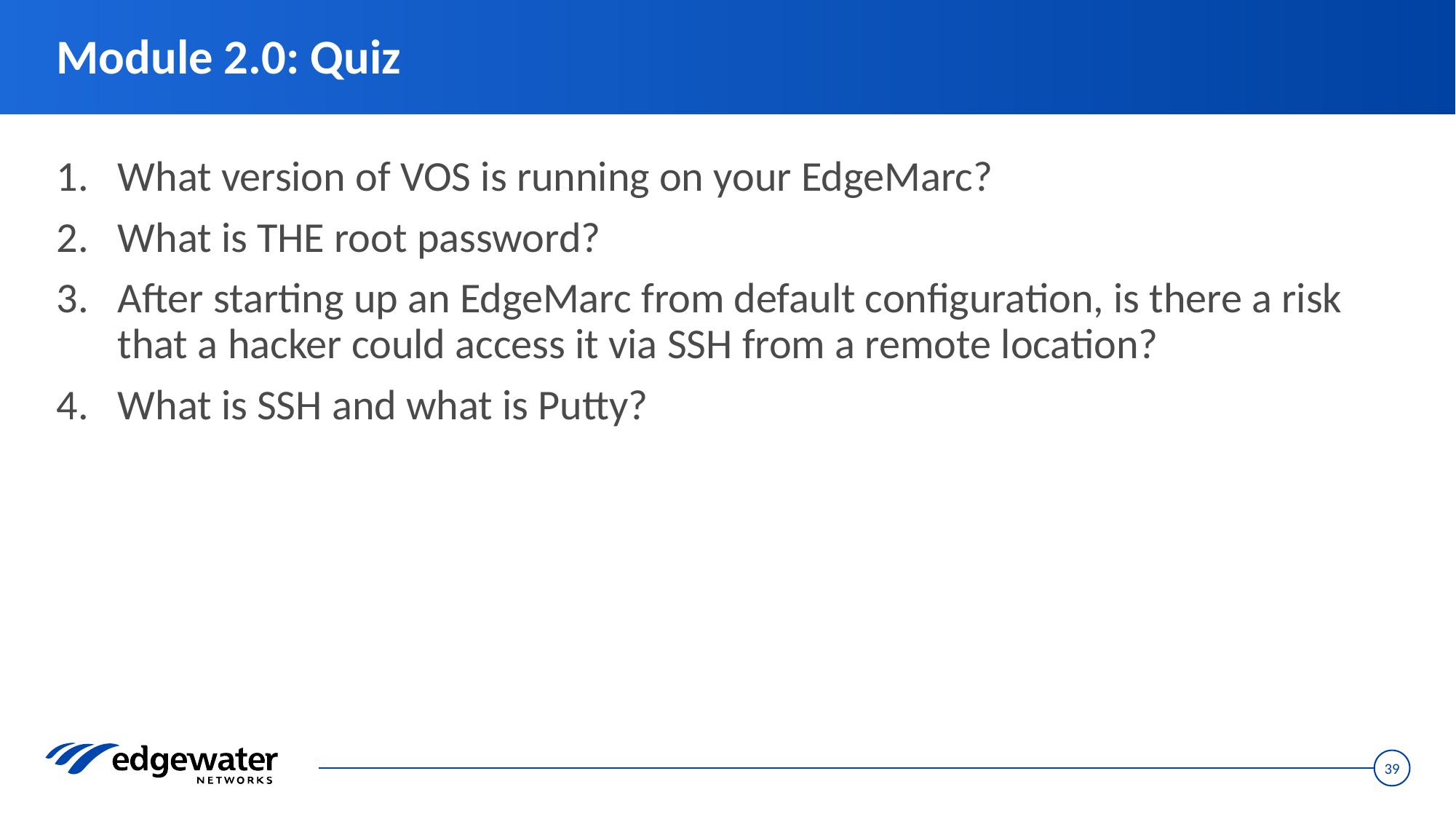

# Module 2.0: Quiz
What version of VOS is running on your EdgeMarc?
What is THE root password?
After starting up an EdgeMarc from default configuration, is there a risk that a hacker could access it via SSH from a remote location?
What is SSH and what is Putty?